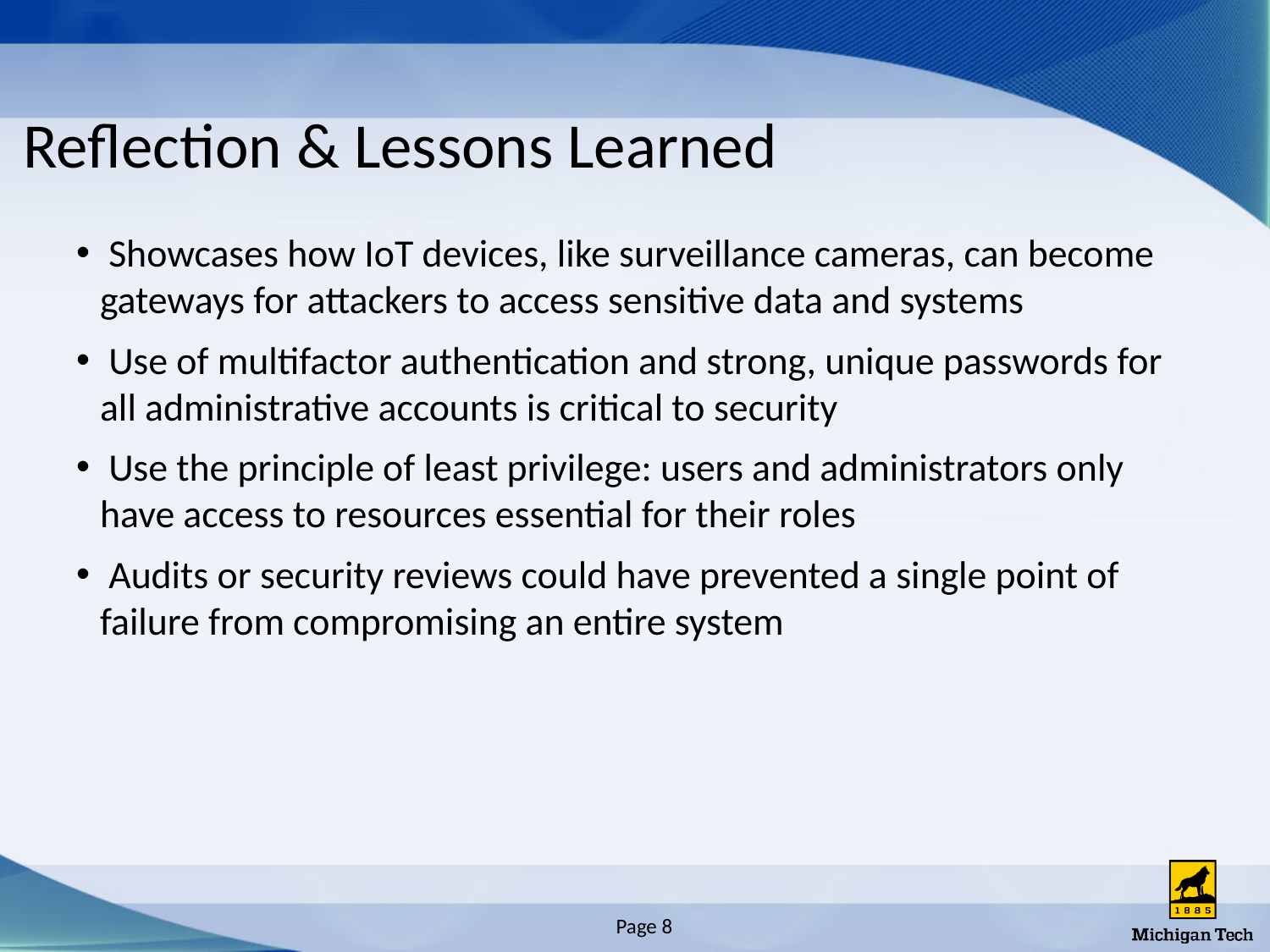

# Reflection & Lessons Learned
 Showcases how IoT devices, like surveillance cameras, can become gateways for attackers to access sensitive data and systems
 Use of multifactor authentication and strong, unique passwords for all administrative accounts is critical to security
 Use the principle of least privilege: users and administrators only have access to resources essential for their roles
 Audits or security reviews could have prevented a single point of failure from compromising an entire system